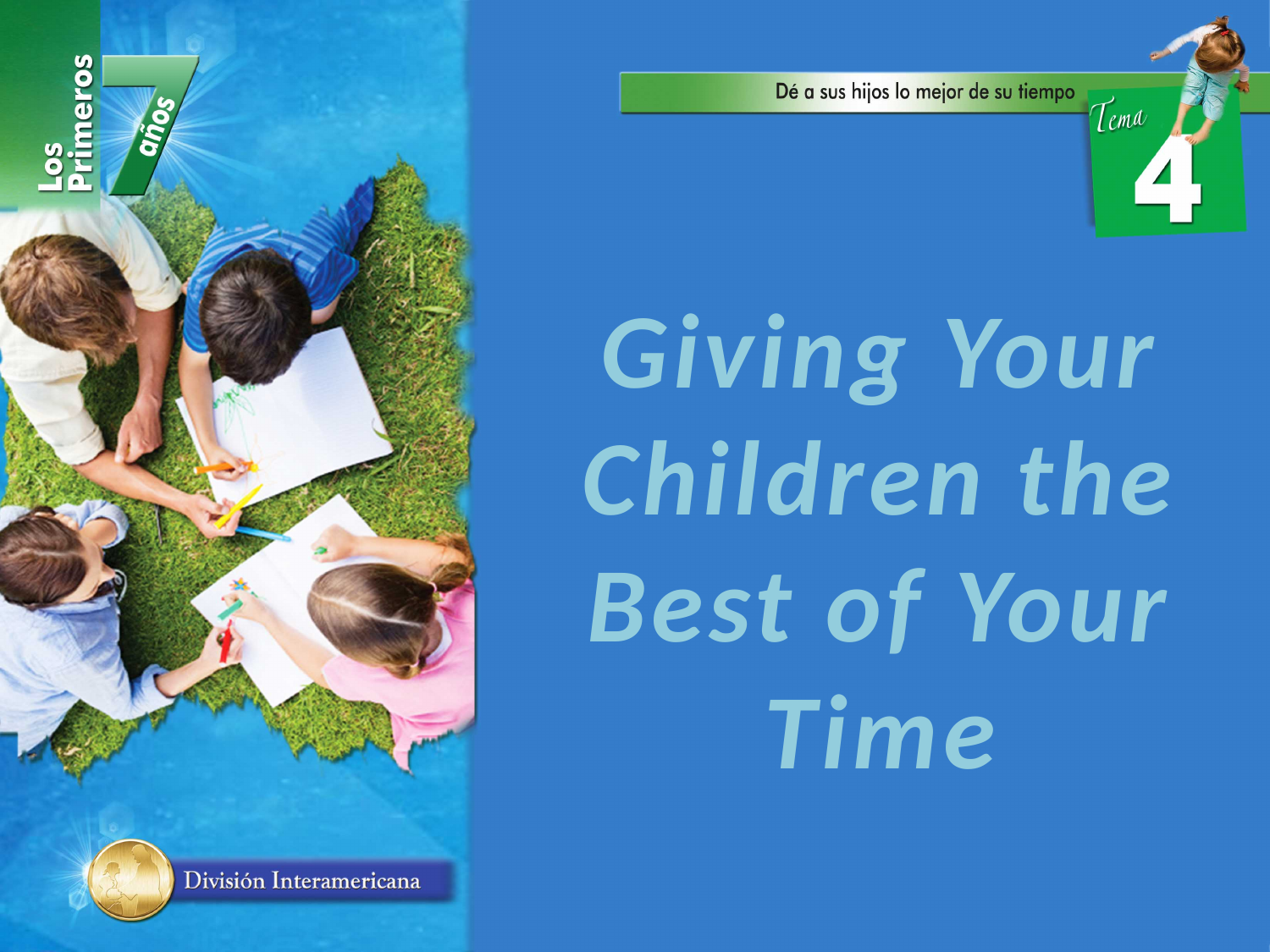

Giving Your Children the Best of Your Time